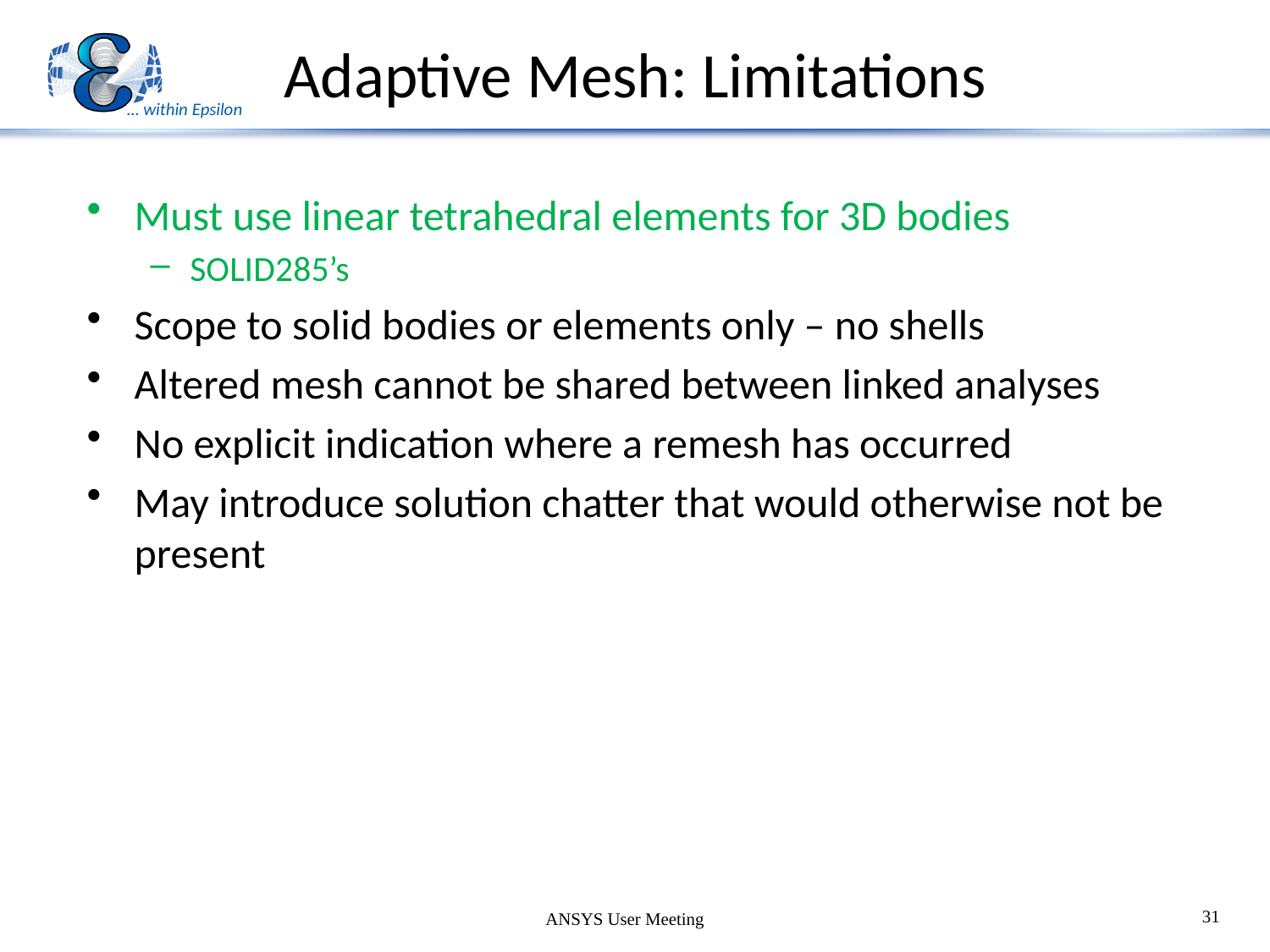

# Adaptive Mesh: Limitations
Must use linear tetrahedral elements for 3D bodies
SOLID285’s
Scope to solid bodies or elements only – no shells
Altered mesh cannot be shared between linked analyses
No explicit indication where a remesh has occurred
May introduce solution chatter that would otherwise not be present